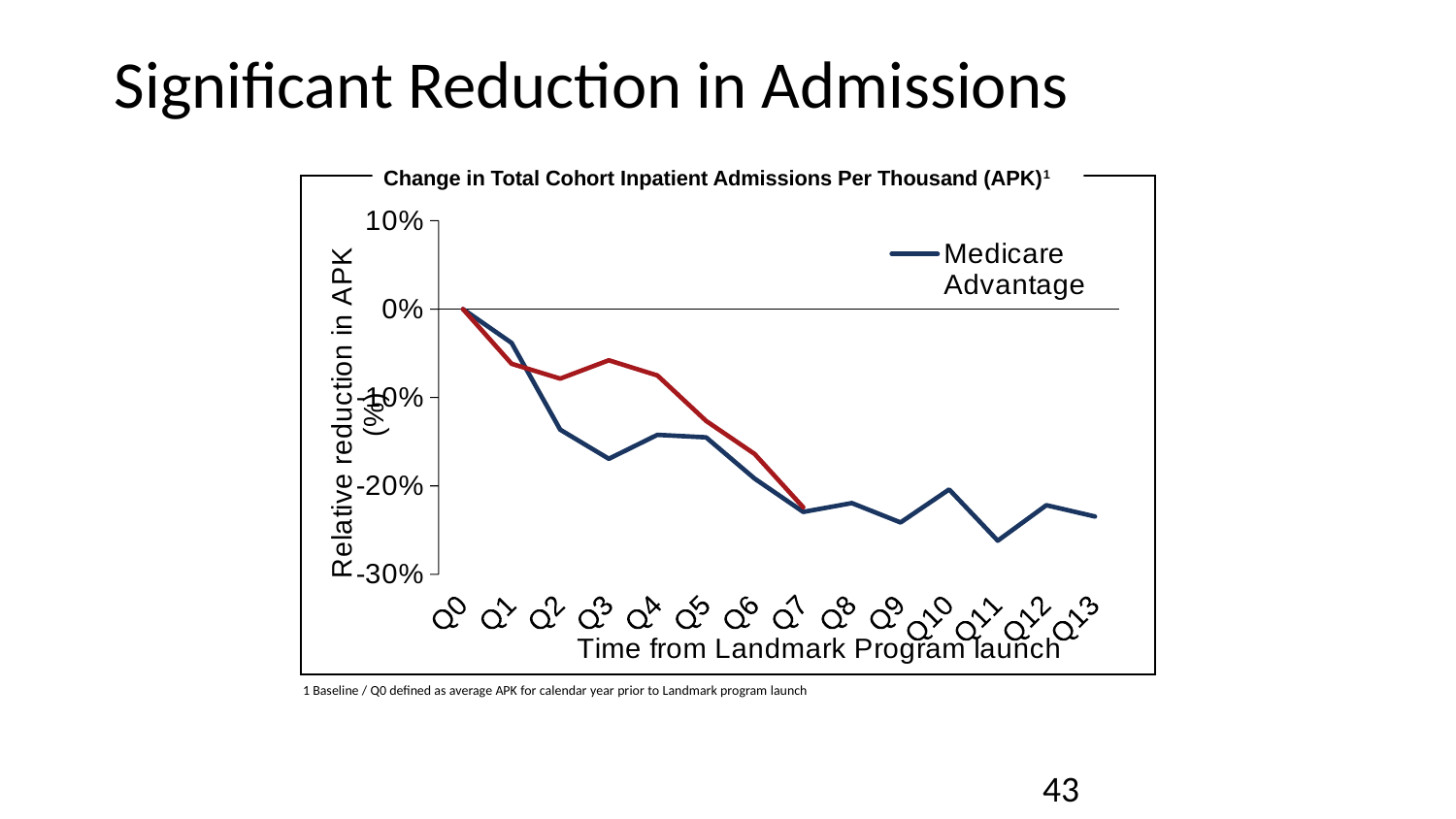

# Significant Reduction in Admissions
 Change in Total Cohort Inpatient Admissions Per Thousand (APK)1

[unsupported chart]

1 Baseline / Q0 defined as average APK for calendar year prior to Landmark program launch
43